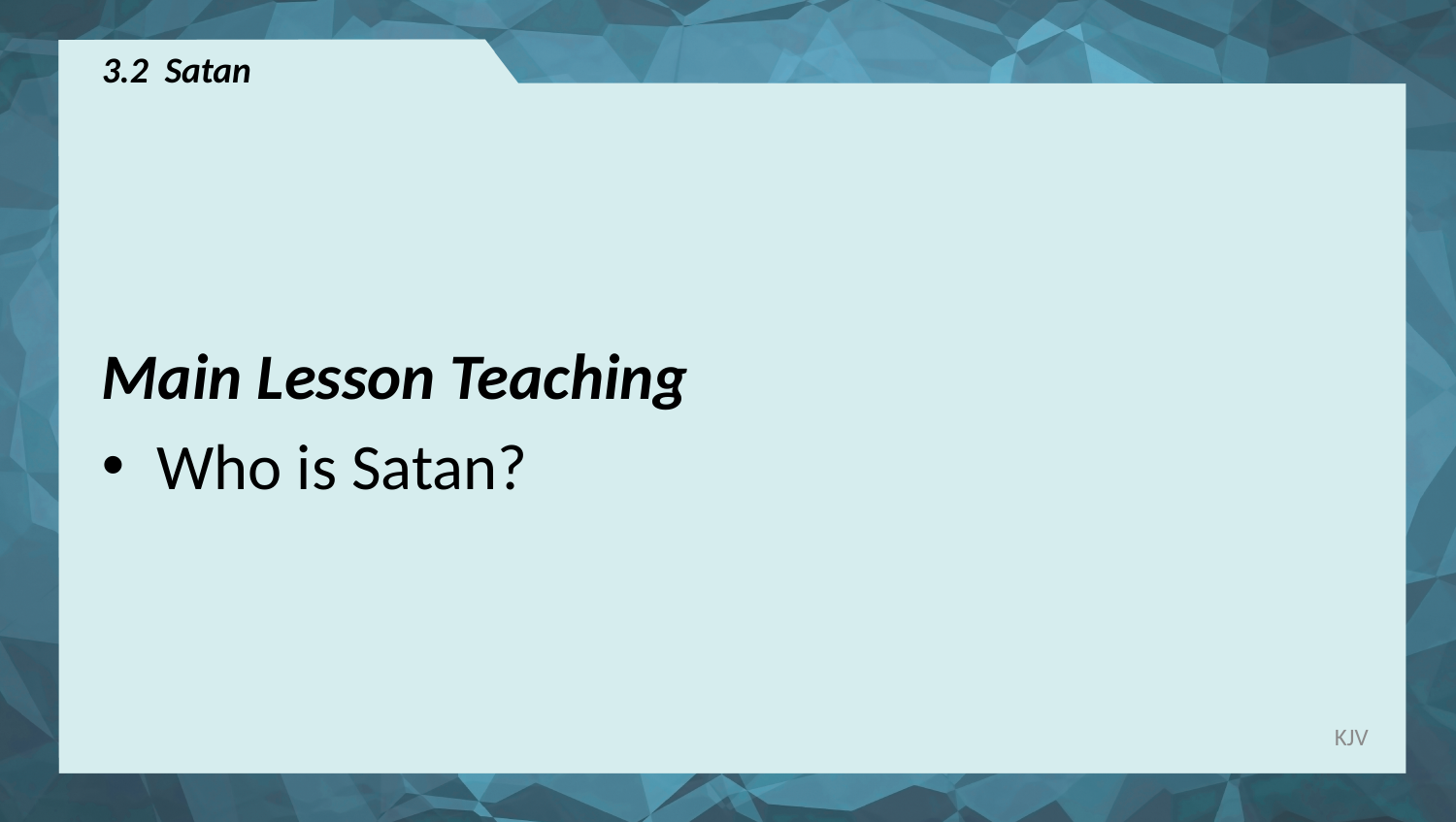

# 3.2  Satan
Main Lesson Teaching
Who is Satan?
KJV